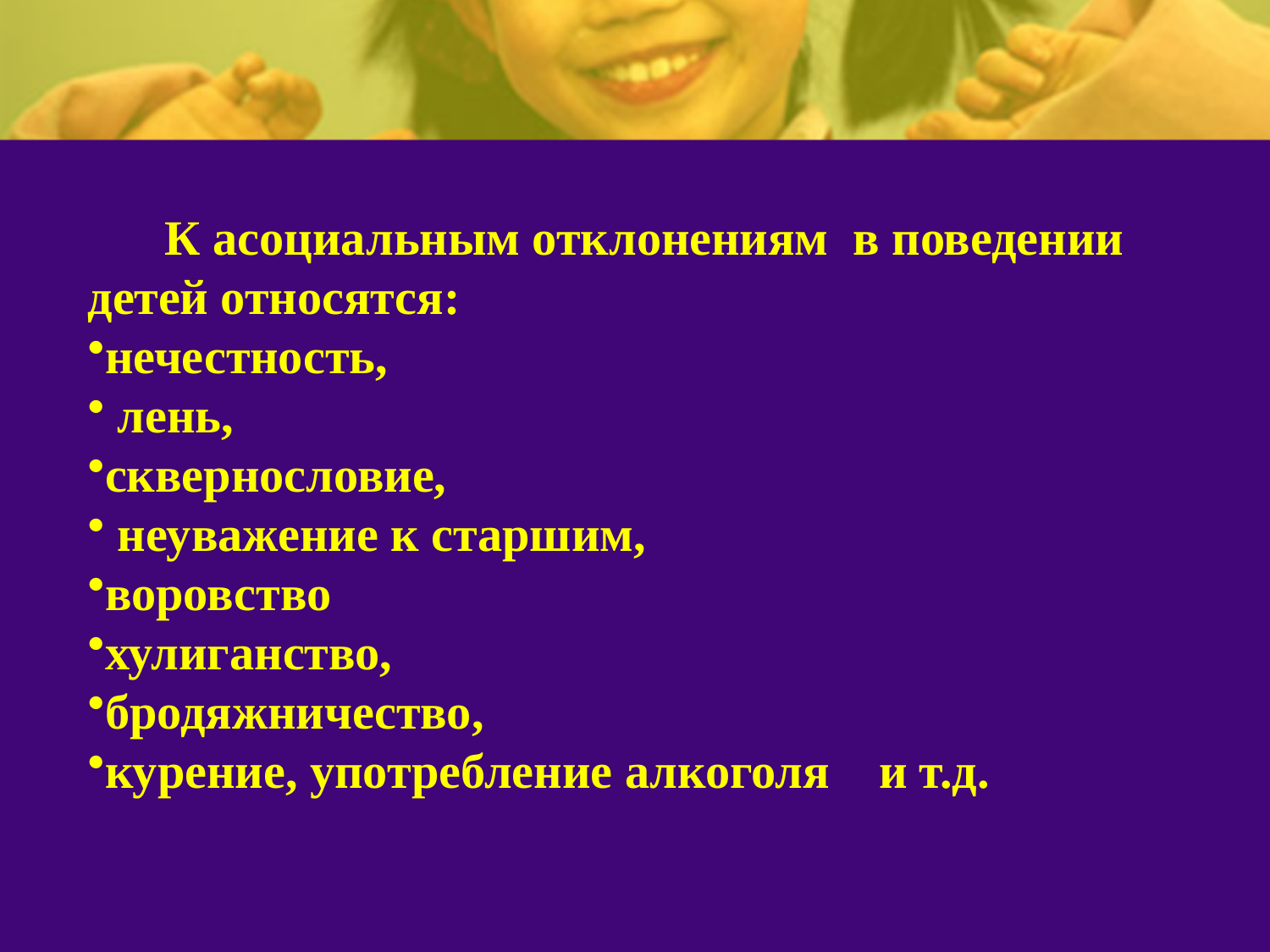

К асоциальным отклонениям  в поведении детей относятся:
нечестность,
 лень,
сквернословие,
 неуважение к старшим,
воровство
хулиганство,
бродяжничество,
курение, употребление алкоголя    и т.д.